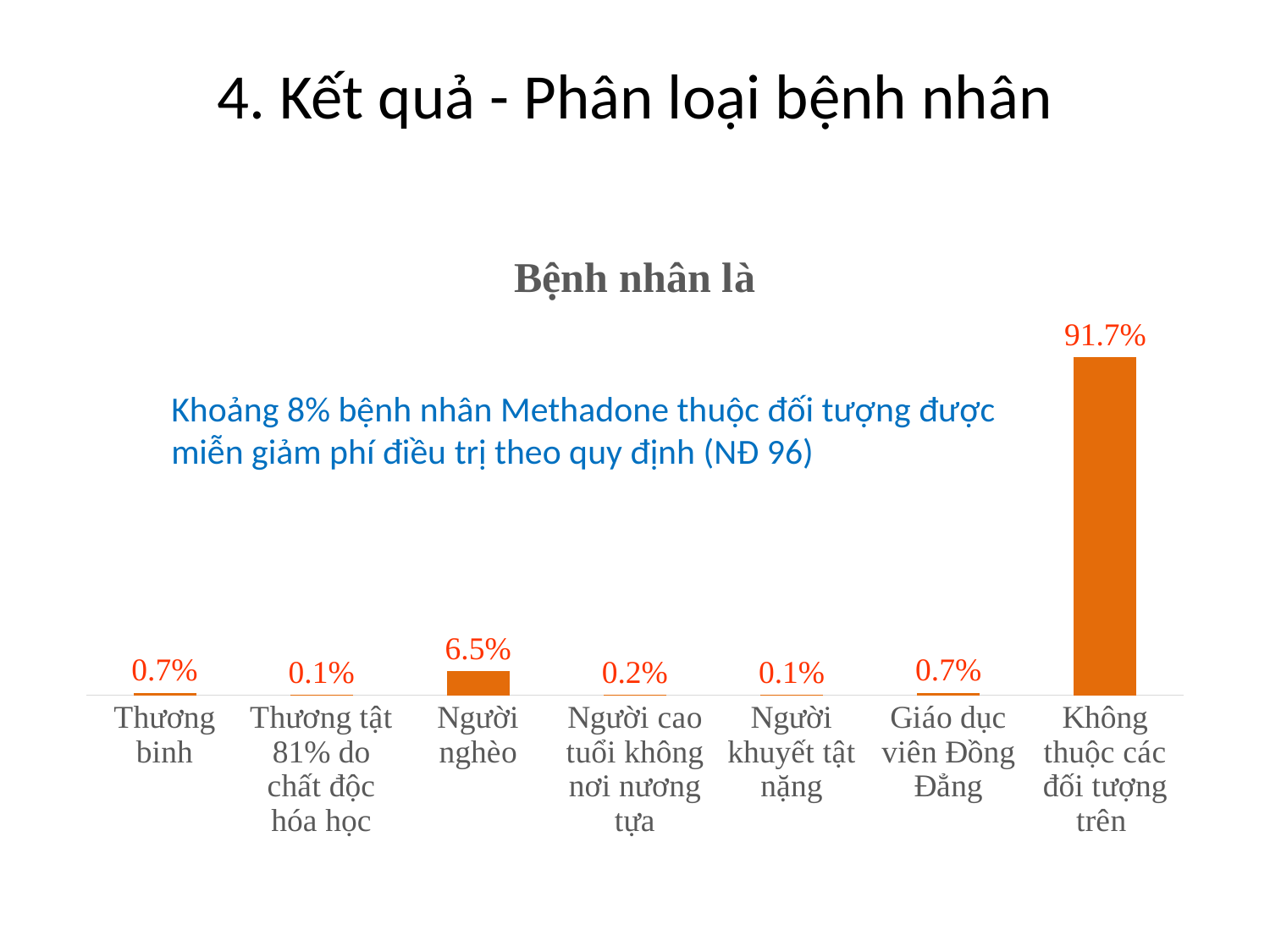

# 4. Kết quả - Phân loại bệnh nhân

### Chart: Bệnh nhân là

| Category |  |
|---|---|
| Thương binh | 0.007 |
| Thương tật 81% do chất độc hóa học | 0.001 |
| Người nghèo | 0.065 |
| Người cao tuổi không nơi nương tựa | 0.002 |
| Người khuyết tật nặng | 0.001 |
| Giáo dục viên Đồng Đẳng | 0.007 |
| Không thuộc các đối tượng trên  | 0.917 |
Khoảng 8% bệnh nhân Methadone thuộc đối tượng được miễn giảm phí điều trị theo quy định (NĐ 96)